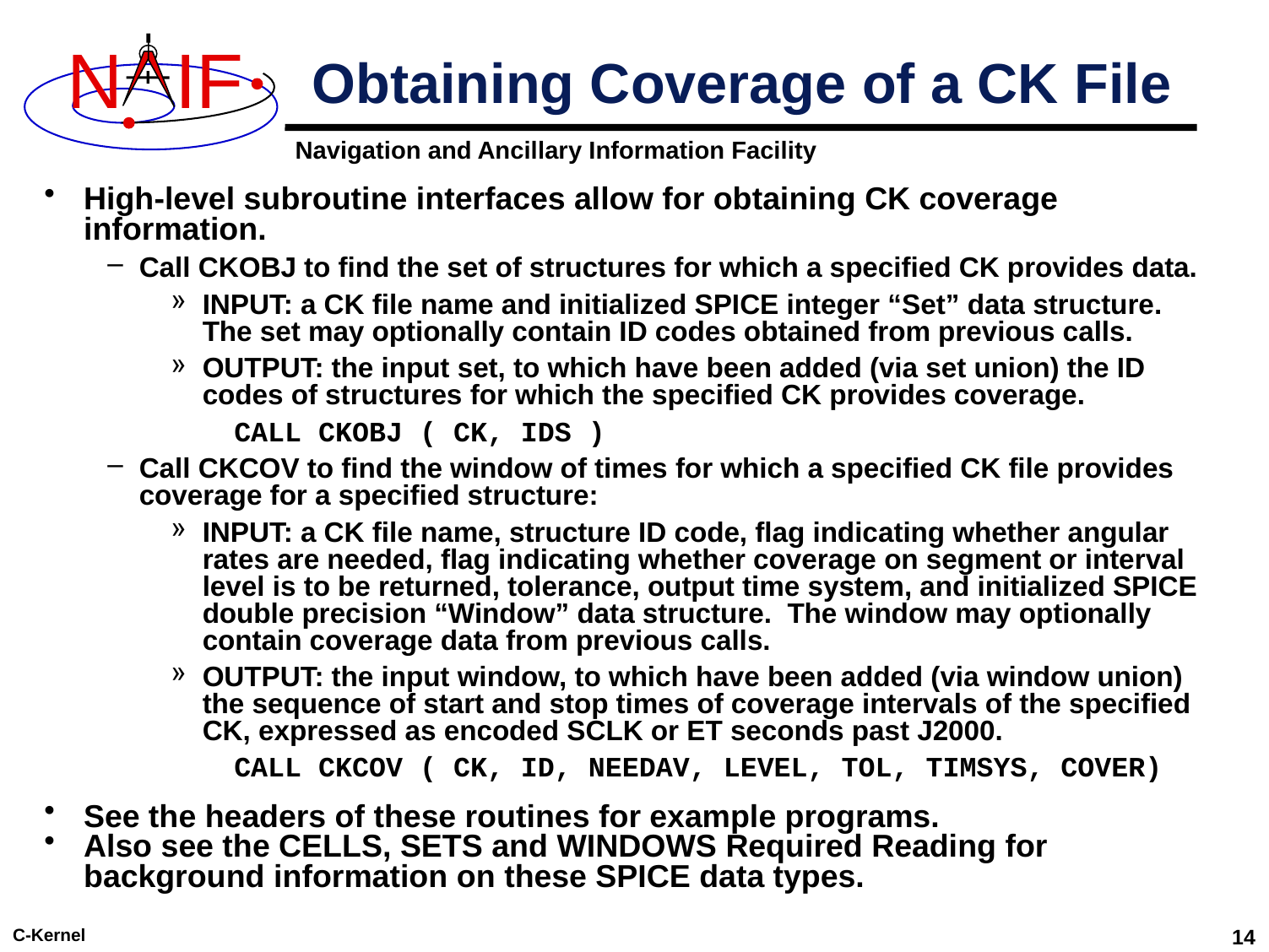

# Obtaining Coverage of a CK File
High-level subroutine interfaces allow for obtaining CK coverage information.
Call CKOBJ to find the set of structures for which a specified CK provides data.
INPUT: a CK file name and initialized SPICE integer “Set” data structure.  The set may optionally contain ID codes obtained from previous calls.
OUTPUT: the input set, to which have been added (via set union) the ID codes of structures for which the specified CK provides coverage.
CALL CKOBJ ( CK, IDS )
Call CKCOV to find the window of times for which a specified CK file provides coverage for a specified structure:
INPUT: a CK file name, structure ID code, flag indicating whether angular rates are needed, flag indicating whether coverage on segment or interval level is to be returned, tolerance, output time system, and initialized SPICE double precision “Window” data structure.  The window may optionally contain coverage data from previous calls.
OUTPUT: the input window, to which have been added (via window union) the sequence of start and stop times of coverage intervals of the specified CK, expressed as encoded SCLK or ET seconds past J2000.
CALL CKCOV ( CK, ID, NEEDAV, LEVEL, TOL, TIMSYS, COVER)

See the headers of these routines for example programs.
Also see the CELLS, SETS and WINDOWS Required Reading for background information on these SPICE data types.
C-Kernel
14